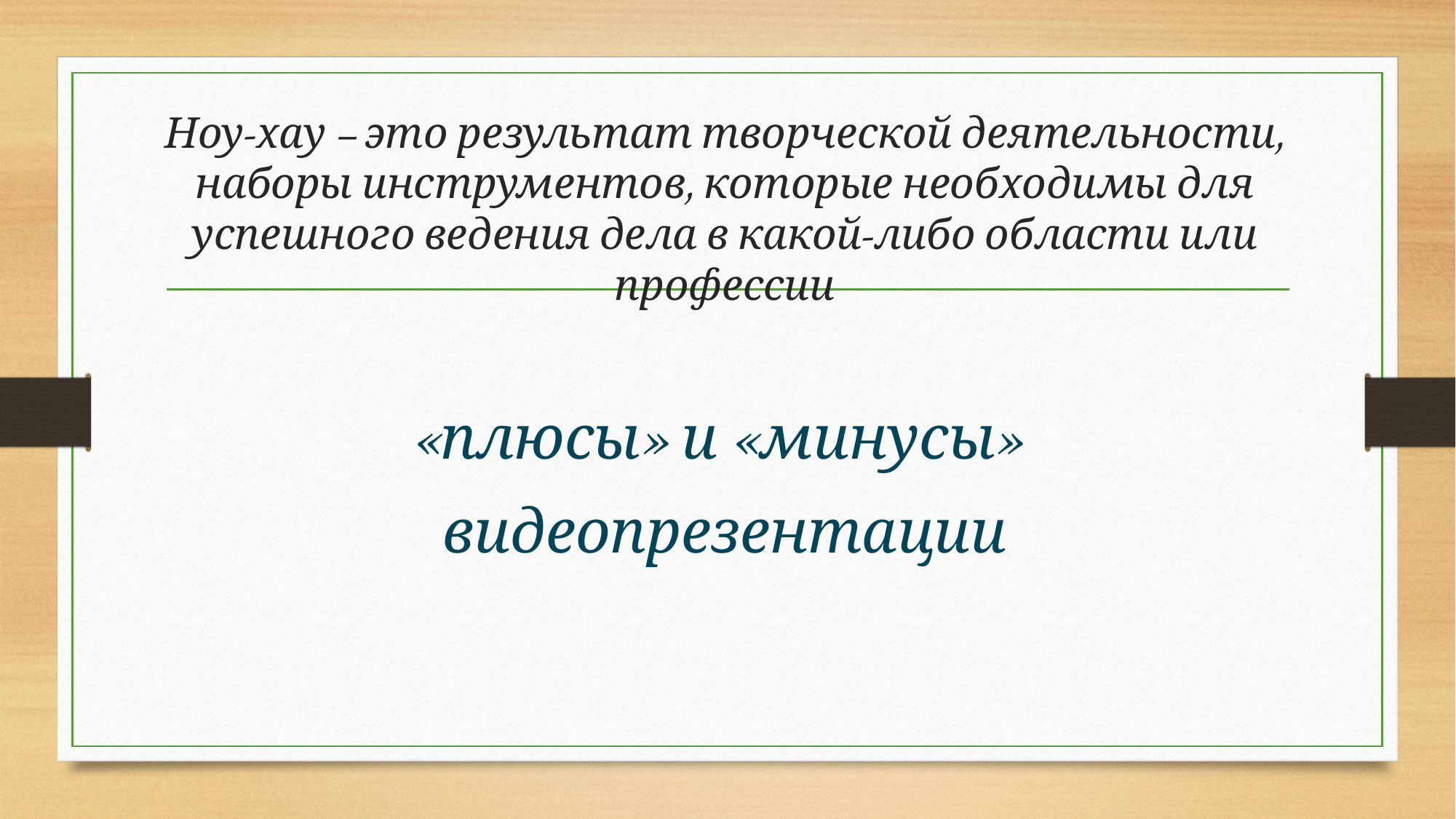

Ноу-хау – это результат творческой деятельности, наборы инструментов, которые необходимы для успешного ведения дела в какой-либо области или профессии

«плюсы» и «минусы»
видеопрезентации